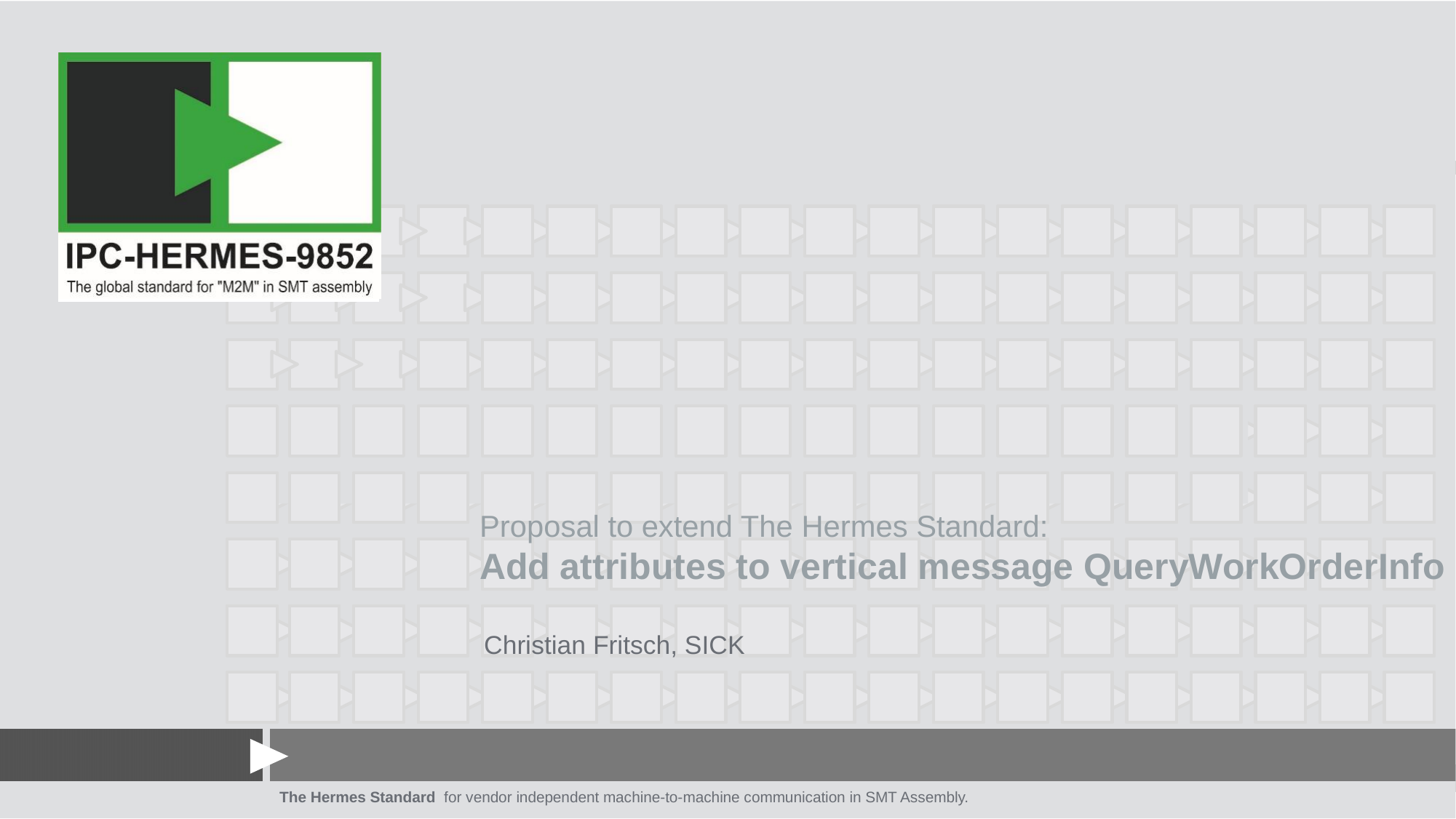

Our World becomes digital

Proposal to extend The Hermes Standard:
Add attributes to vertical message QueryWorkOrderInfo
Christian Fritsch, SICK